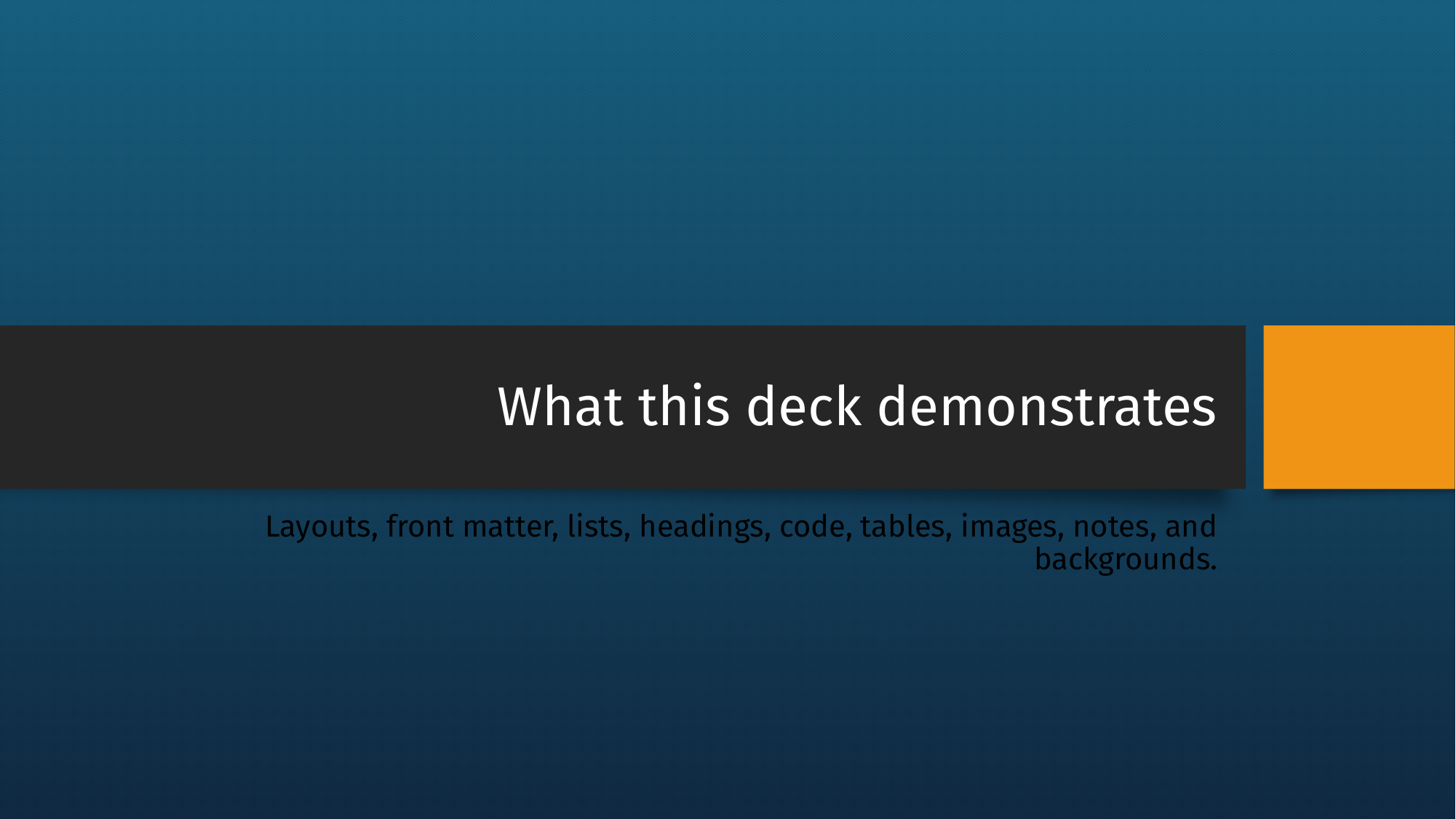

# What this deck demonstrates
Layouts, front matter, lists, headings, code, tables, images, notes, and backgrounds.